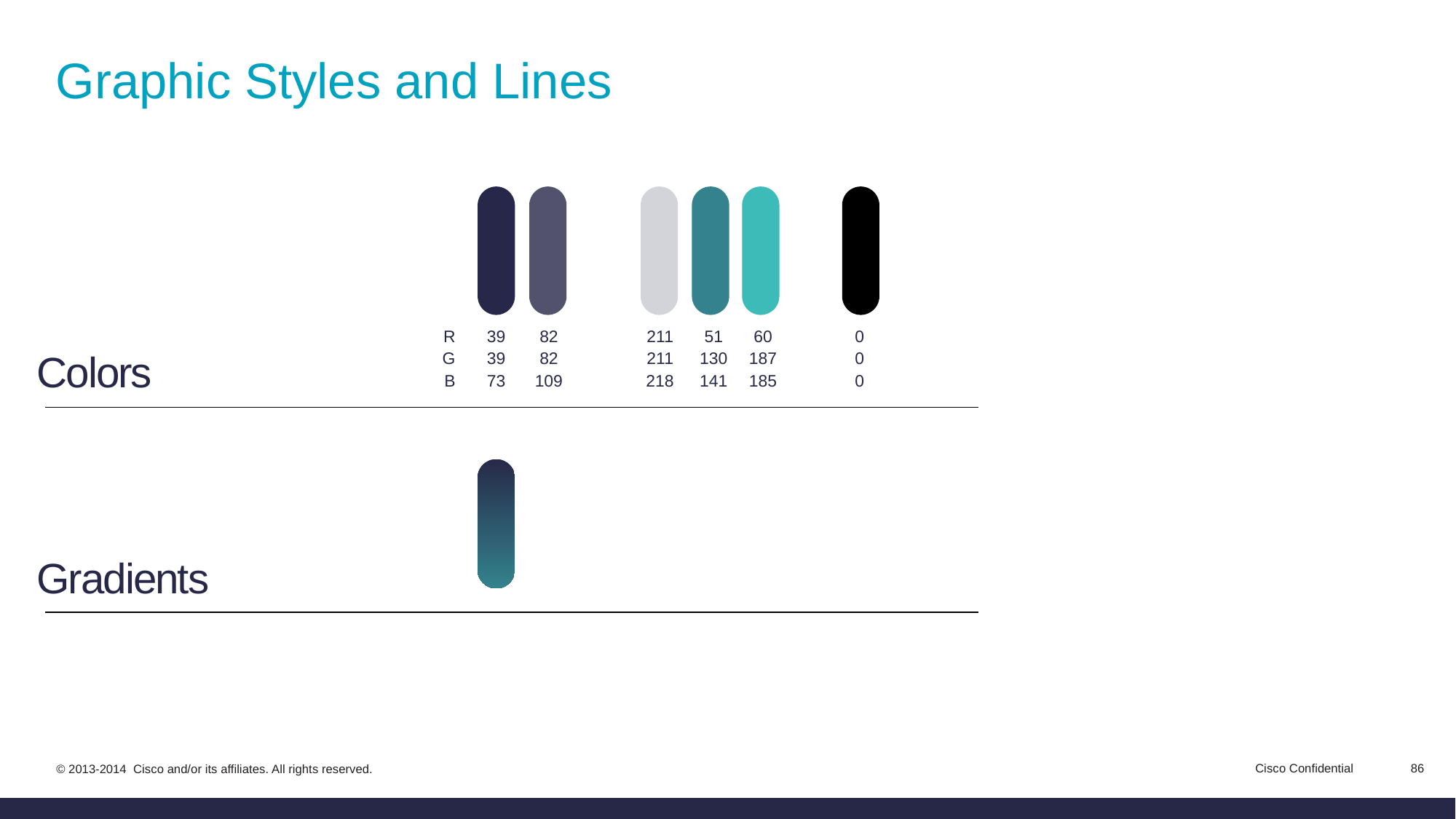

# Graphic Styles and Lines

Colors
39
39
73
82
82
109
211
211
218
51
130
141
60
187
185
0
0
0
R
G
B

Gradients